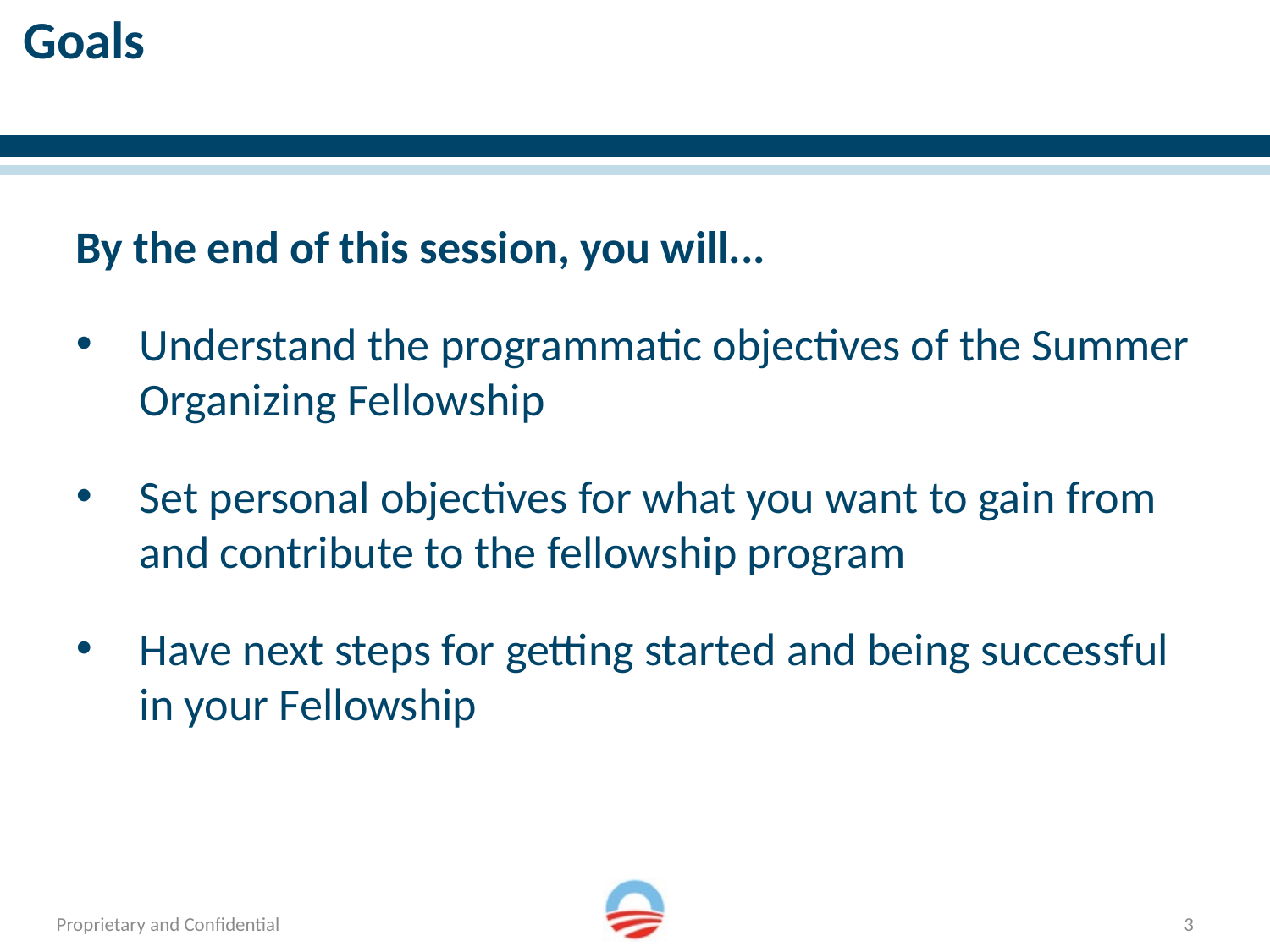

# Goals
By the end of this session, you will...
Understand the programmatic objectives of the Summer Organizing Fellowship
Set personal objectives for what you want to gain from and contribute to the fellowship program
Have next steps for getting started and being successful in your Fellowship

3